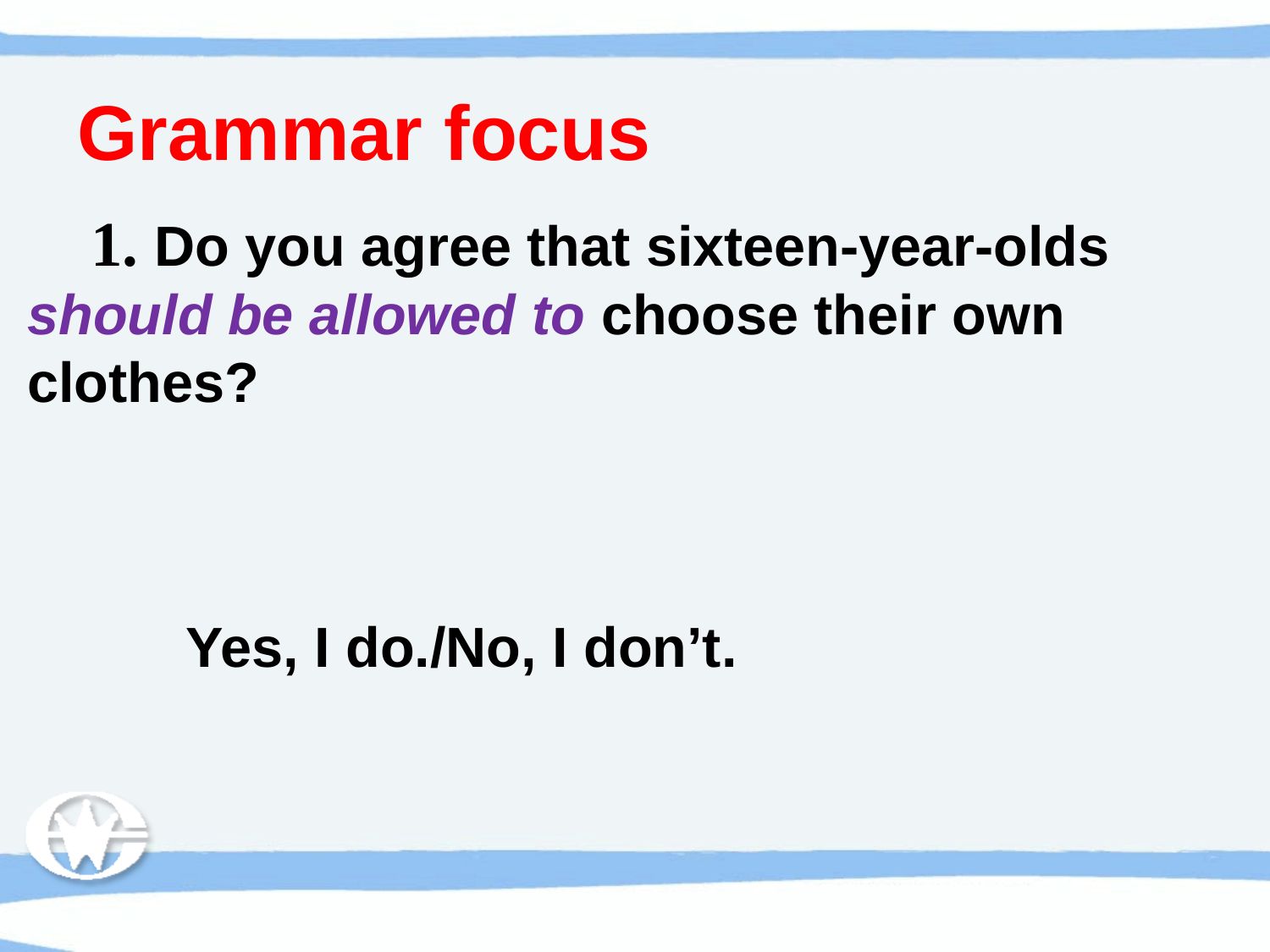

Grammar focus
    1. Do you agree that sixteen-year-olds should be allowed to choose their own clothes?

          Yes, I do./No, I don’t.